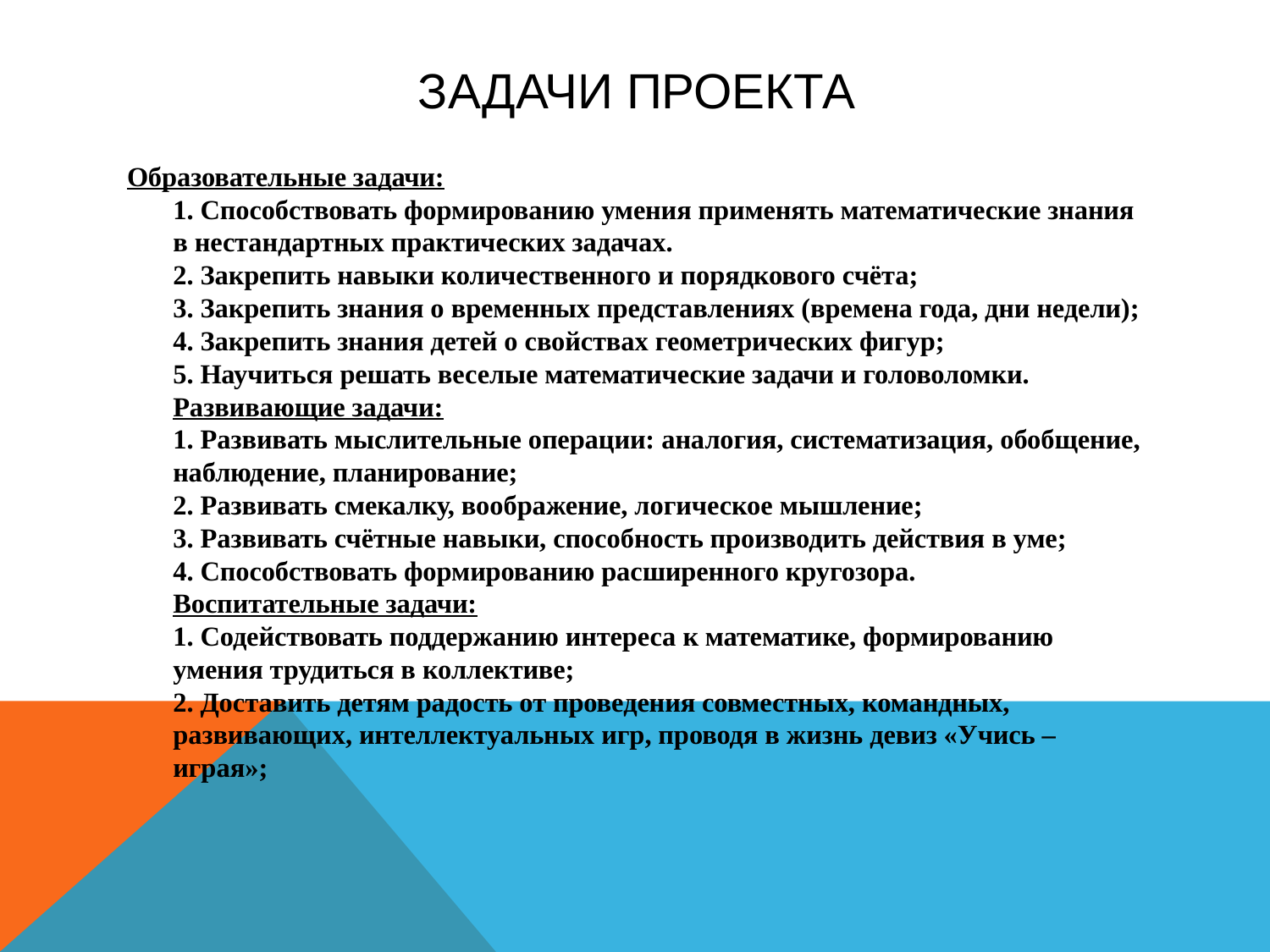

# Задачи проекта
Образовательные задачи:
1. Способствовать формированию умения применять математические знания в нестандартных практических задачах.
2. Закрепить навыки количественного и порядкового счёта;
3. Закрепить знания о временных представлениях (времена года, дни недели);
4. Закрепить знания детей о свойствах геометрических фигур;
5. Научиться решать веселые математические задачи и головоломки.
Развивающие задачи:
1. Развивать мыслительные операции: аналогия, систематизация, обобщение, наблюдение, планирование;
2. Развивать смекалку, воображение, логическое мышление;
3. Развивать счётные навыки, способность производить действия в уме;
4. Способствовать формированию расширенного кругозора.
Воспитательные задачи:
1. Содействовать поддержанию интереса к математике, формированию умения трудиться в коллективе;
2. Доставить детям радость от проведения совместных, командных, развивающих, интеллектуальных игр, проводя в жизнь девиз «Учись – играя»;